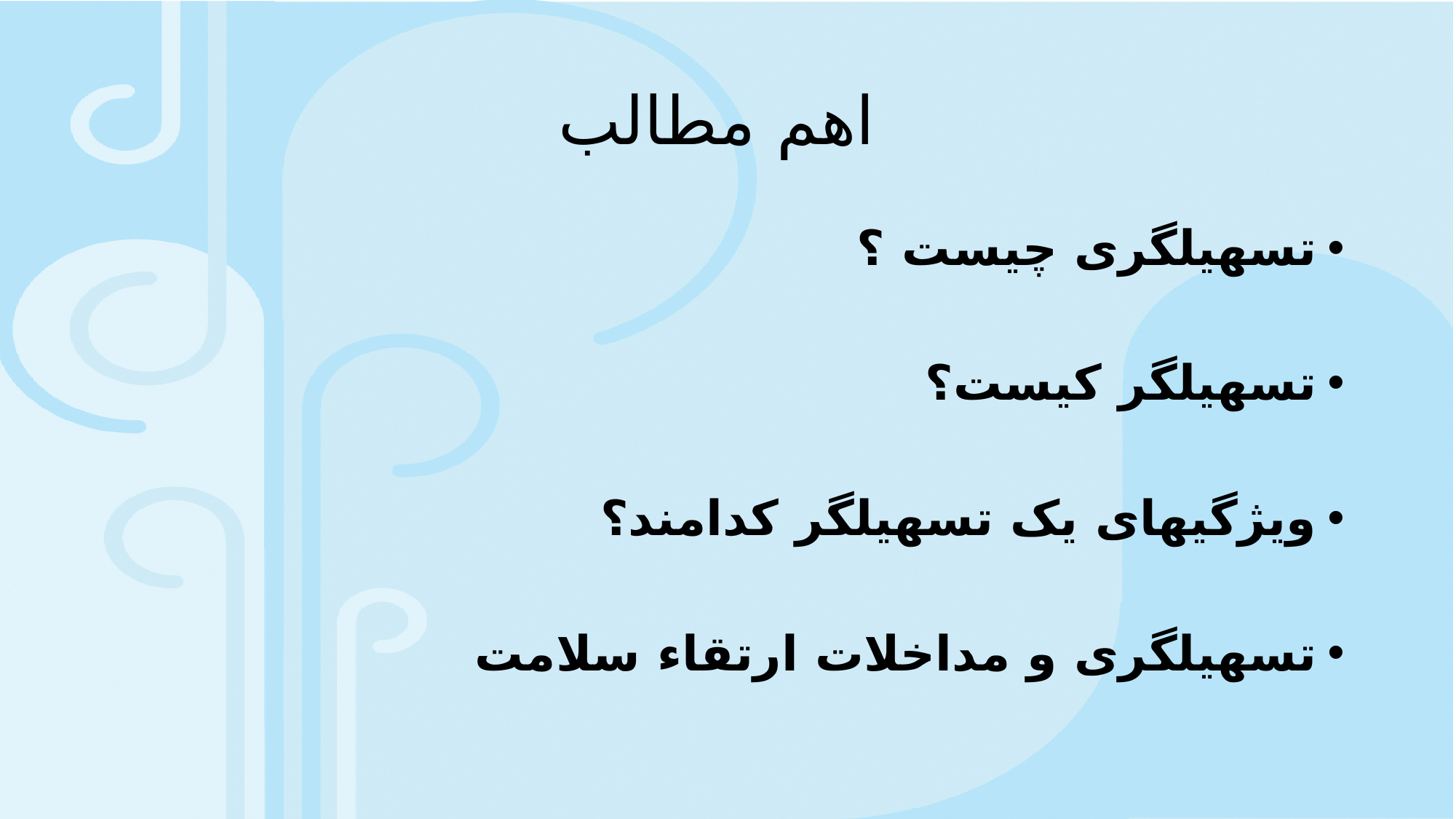

# اهم مطالب
تسهیلگری چیست ؟

تسهیلگر کیست؟

ویژگیهای یک تسهیلگر کدامند؟

تسهیلگری و مداخلات ارتقاء سلامت